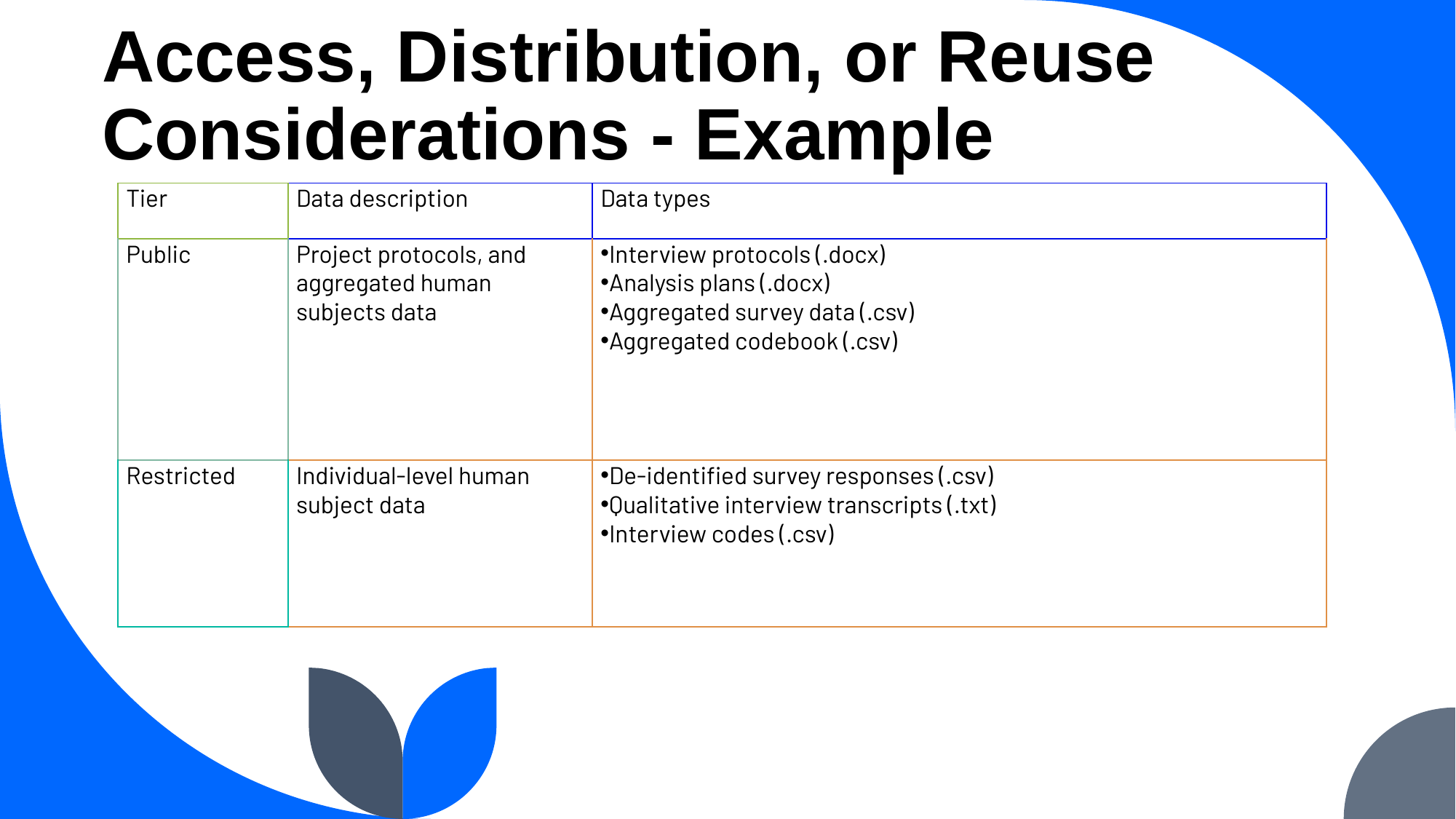

# Access, Distribution, or Reuse Considerations - Example
| Tier | Data description | Data types |
| --- | --- | --- |
| Public | Project protocols, and aggregated human subjects data | Interview protocols (.docx) Analysis plans (.docx) Aggregated survey data (.csv) Aggregated codebook (.csv) |
| Restricted | Individual-level human subject data | De-identified survey responses (.csv) Qualitative interview transcripts (.txt) Interview codes (.csv) |